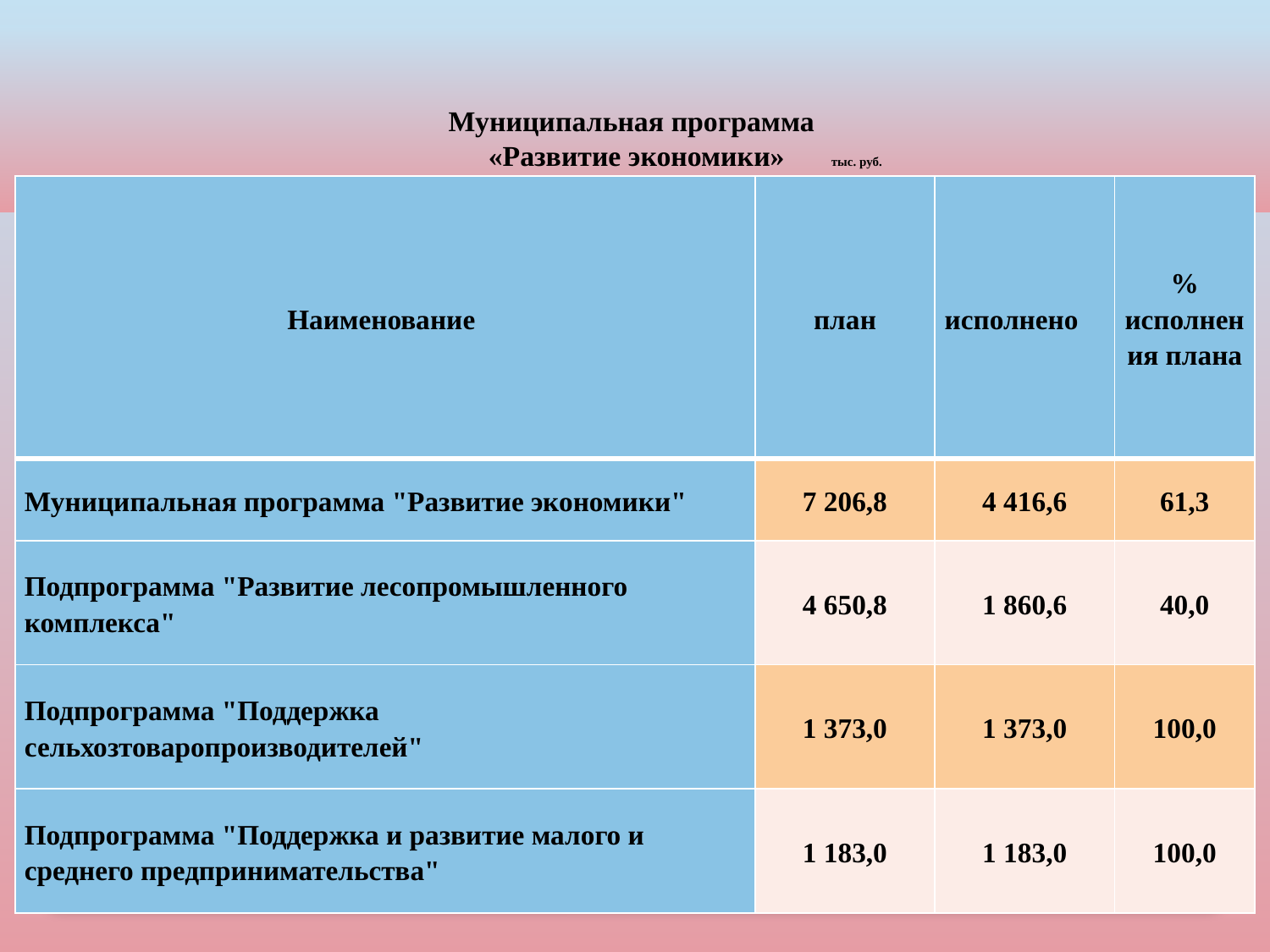

# Муниципальная программа «Развитие экономики»       тыс. руб.
| Наименование | план | исполнено | % исполнения плана |
| --- | --- | --- | --- |
| Муниципальная программа "Развитие экономики" | 7 206,8 | 4 416,6 | 61,3 |
| Подпрограмма "Развитие лесопромышленного комплекса" | 4 650,8 | 1 860,6 | 40,0 |
| Подпрограмма "Поддержка сельхозтоваропроизводителей" | 1 373,0 | 1 373,0 | 100,0 |
| Подпрограмма "Поддержка и развитие малого и среднего предпринимательства" | 1 183,0 | 1 183,0 | 100,0 |
13